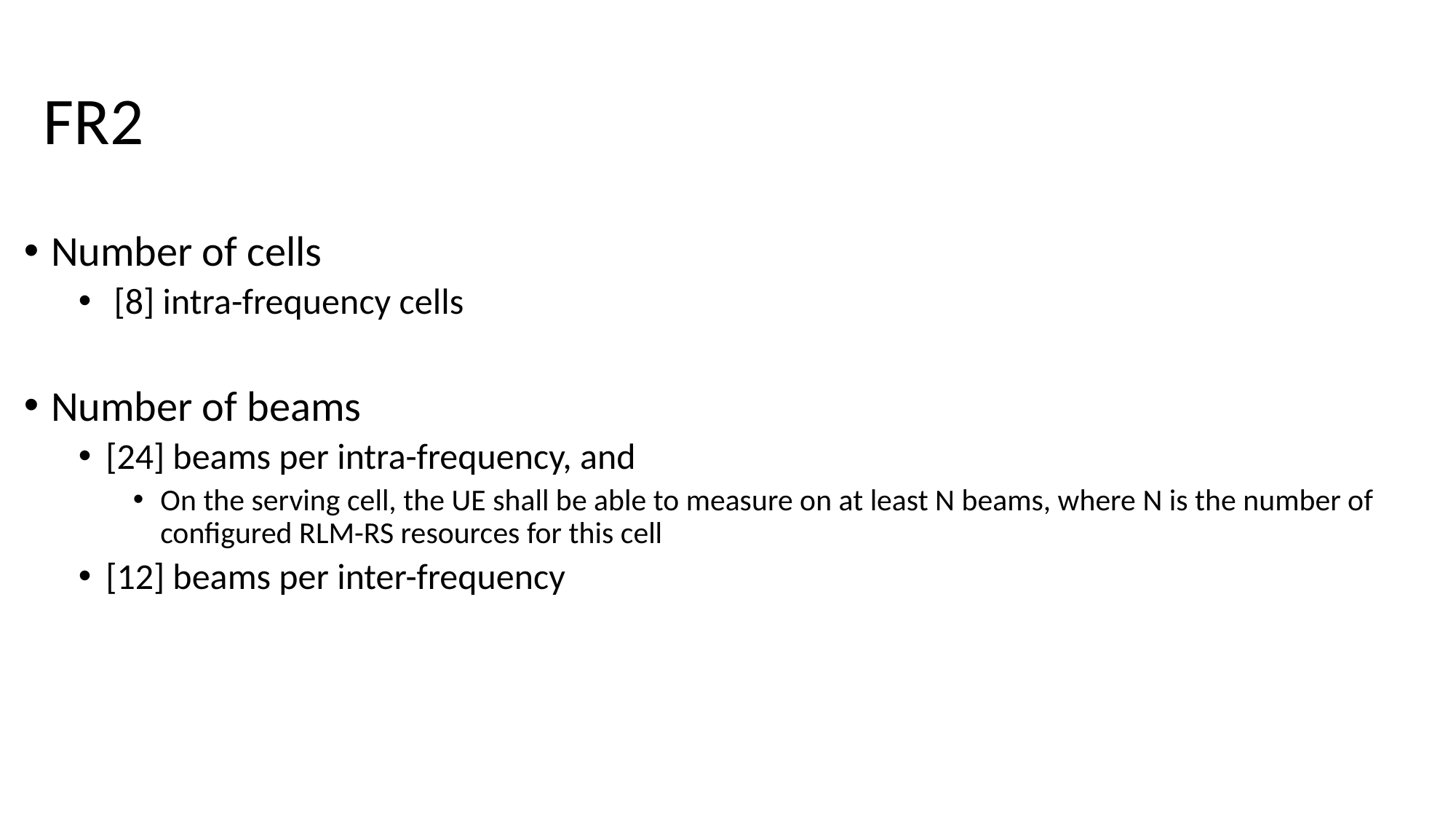

# FR2
Number of cells
 [8] intra-frequency cells

Number of beams
[24] beams per intra-frequency, and
On the serving cell, the UE shall be able to measure on at least N beams, where N is the number of configured RLM-RS resources for this cell
[12] beams per inter-frequency